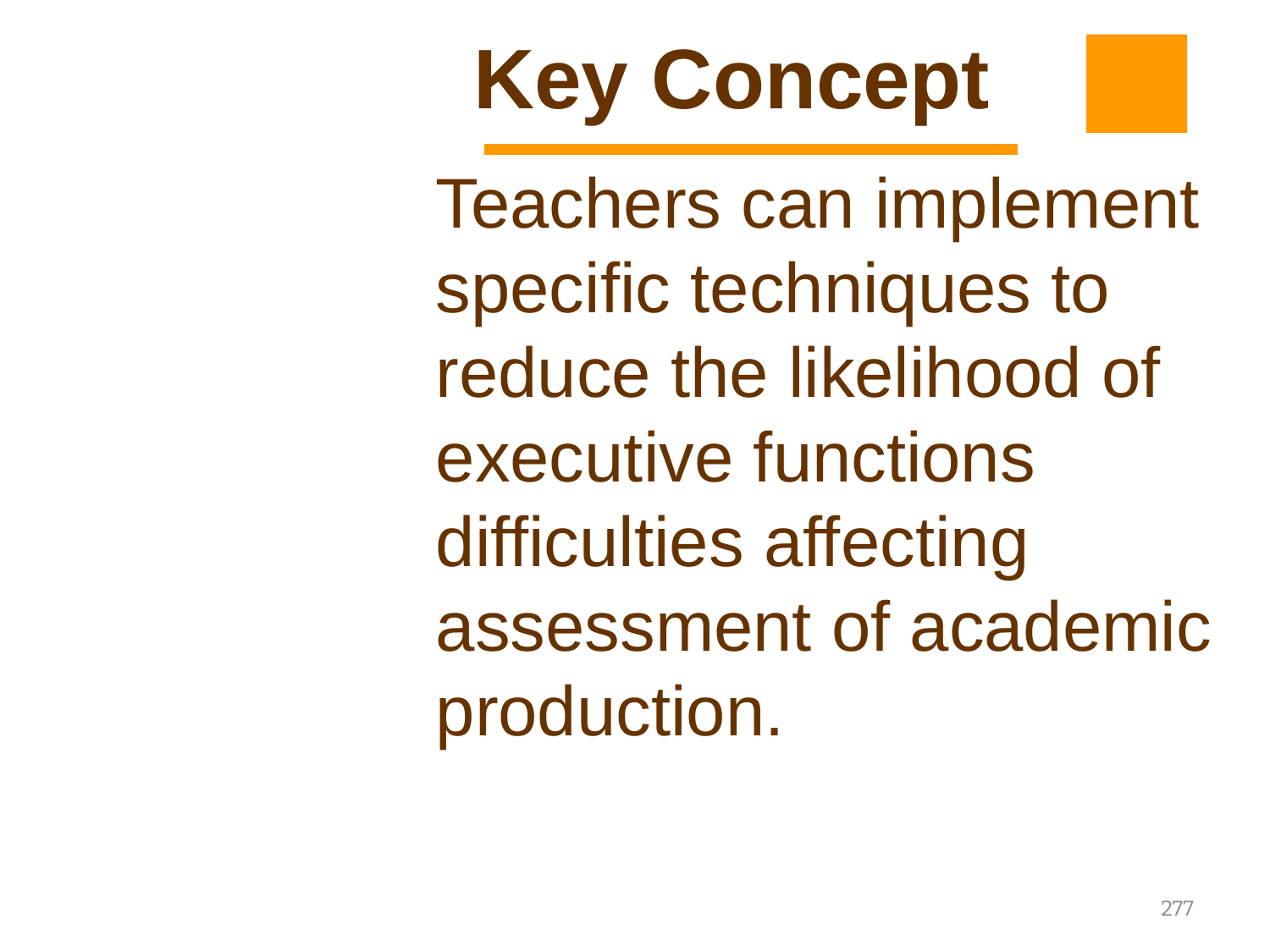

Key Concept

Teachers can implement specific techniques to reduce the likelihood of executive functions difficulties affecting assessment of academic production.
277